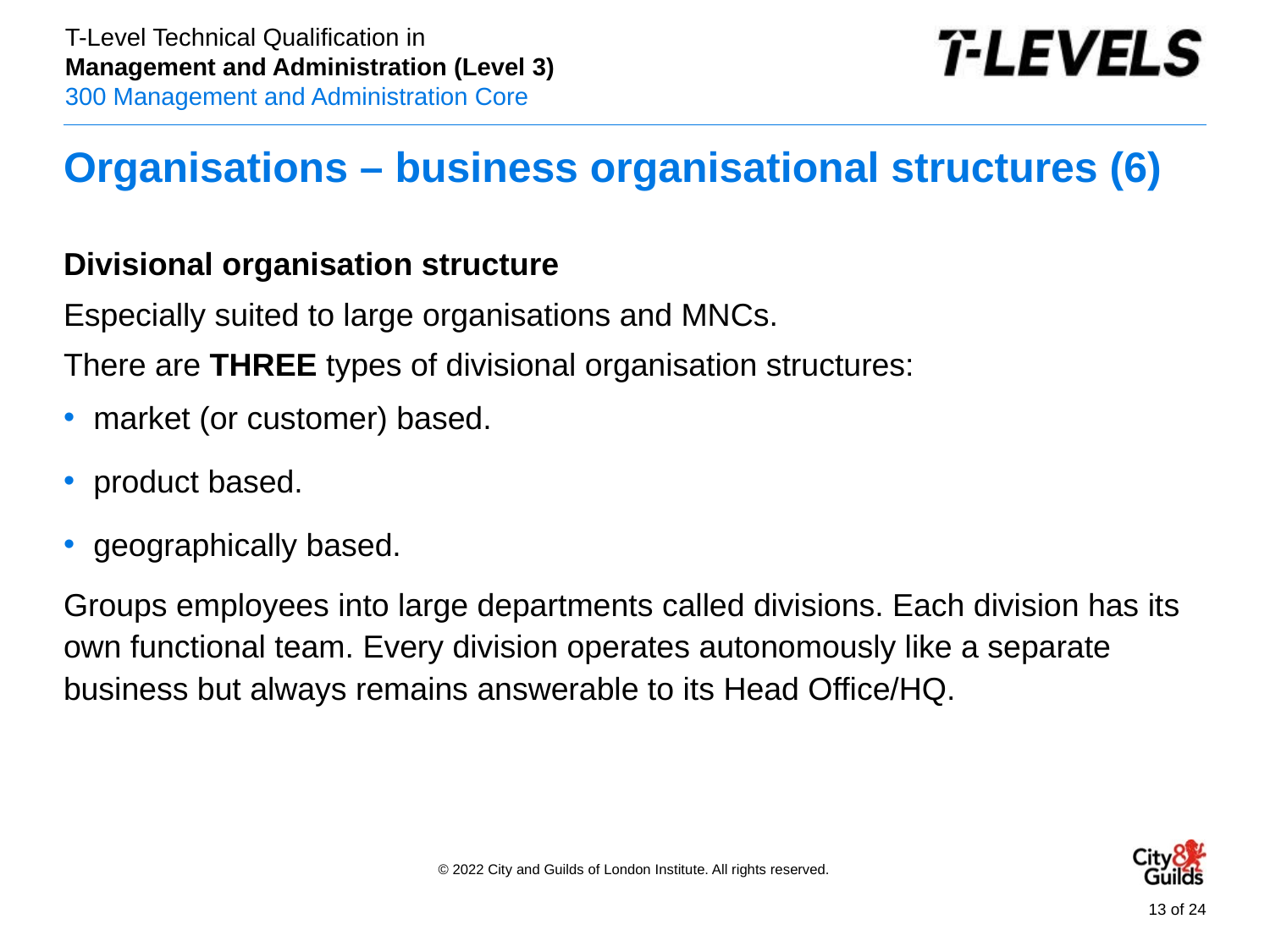

# Organisations – business organisational structures (6)
Divisional organisation structure
Especially suited to large organisations and MNCs.
There are THREE types of divisional organisation structures:
market (or customer) based.
product based.
geographically based.
Groups employees into large departments called divisions. Each division has its own functional team. Every division operates autonomously like a separate business but always remains answerable to its Head Office/HQ.